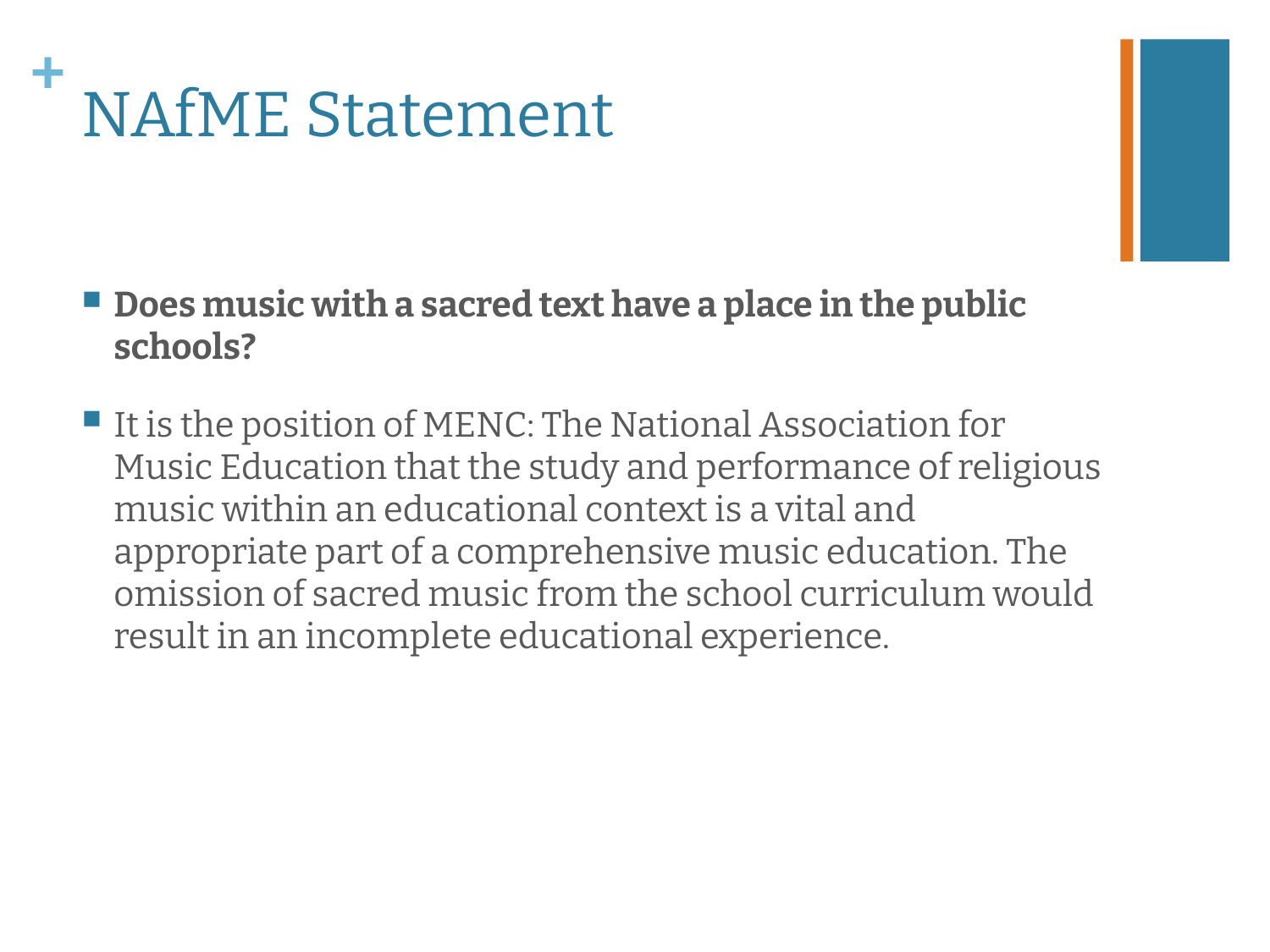

# NAfME Statement
Does music with a sacred text have a place in the public schools?
It is the position of MENC: The National Association for Music Education that the study and performance of religious music within an educational context is a vital and appropriate part of a comprehensive music education. The omission of sacred music from the school curriculum would result in an incomplete educational experience.